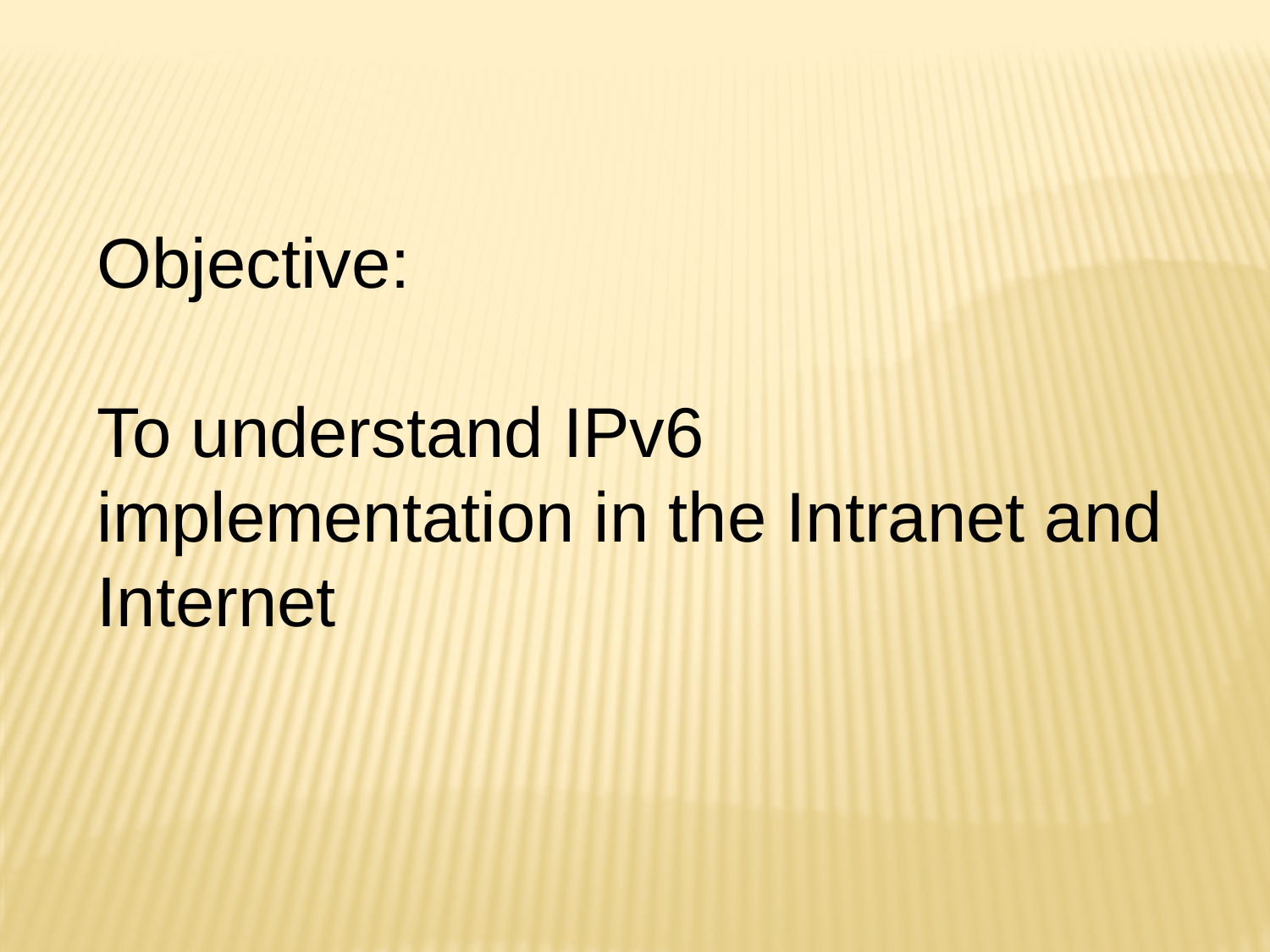

Objective:

To understand IPv6 implementation in the Intranet and Internet